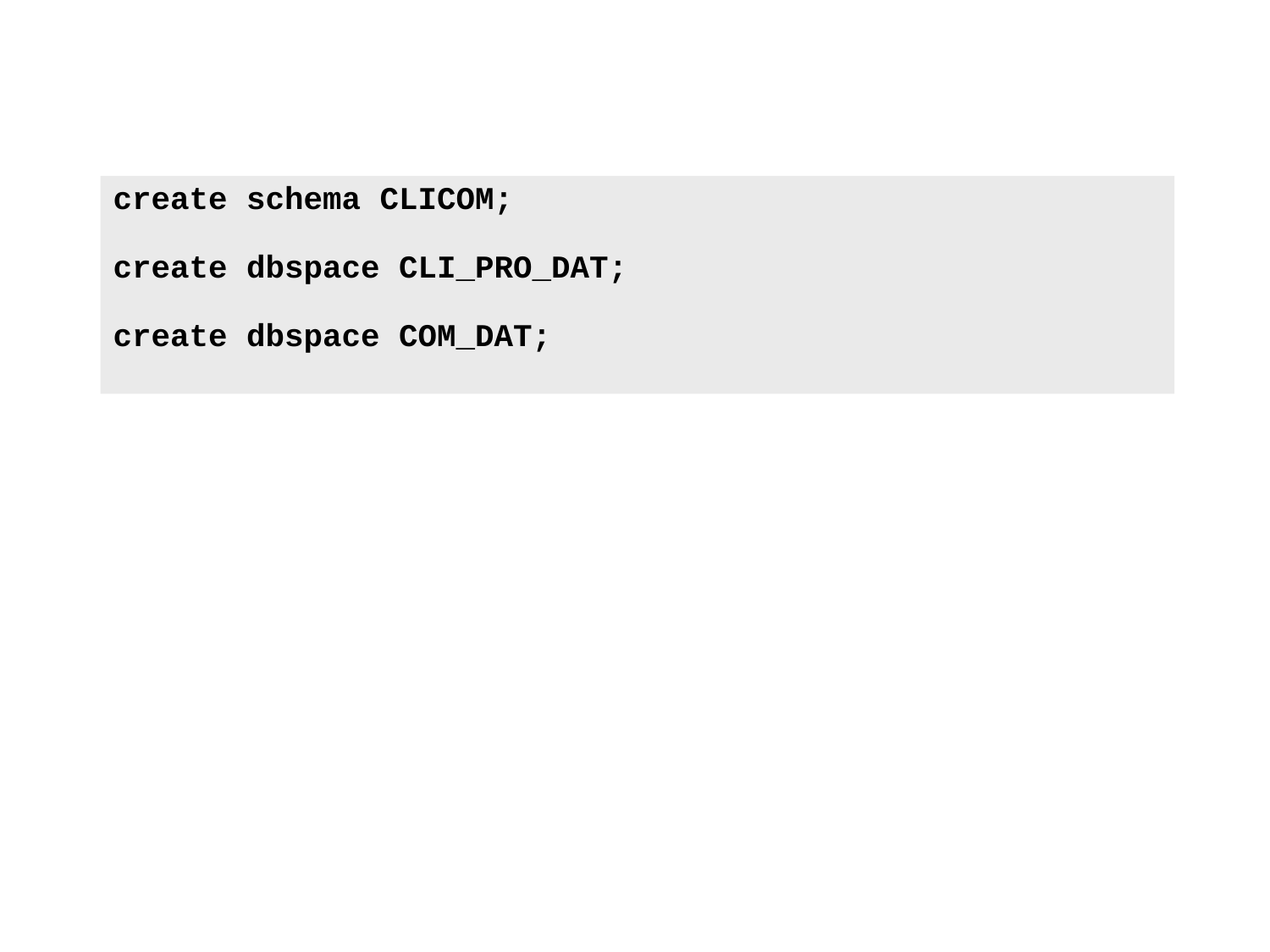

create schema CLICOM;

create dbspace CLI_PRO_DAT;

create dbspace COM_DAT;